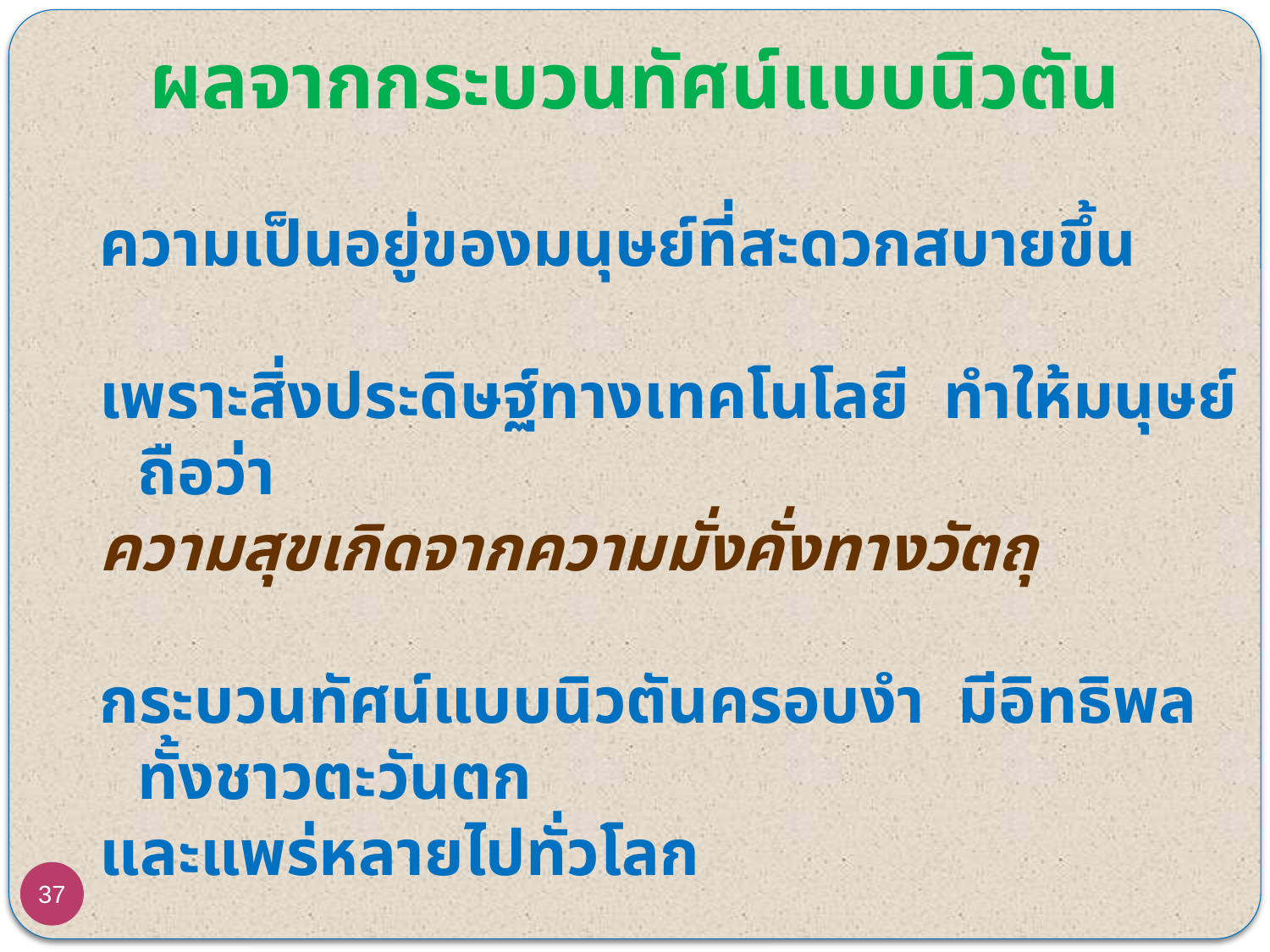

ผลจากกระบวนทัศน์แบบนิวตัน
ความเป็นอยู่ของมนุษย์ที่สะดวกสบายขึ้น
เพราะสิ่งประดิษฐ์ทางเทคโนโลยี  ทำให้มนุษย์ถือว่า
ความสุขเกิดจากความมั่งคั่งทางวัตถุ
กระบวนทัศน์แบบนิวตันครอบงำ  มีอิทธิพลทั้งชาวตะวันตก
และแพร่หลายไปทั่วโลก
37